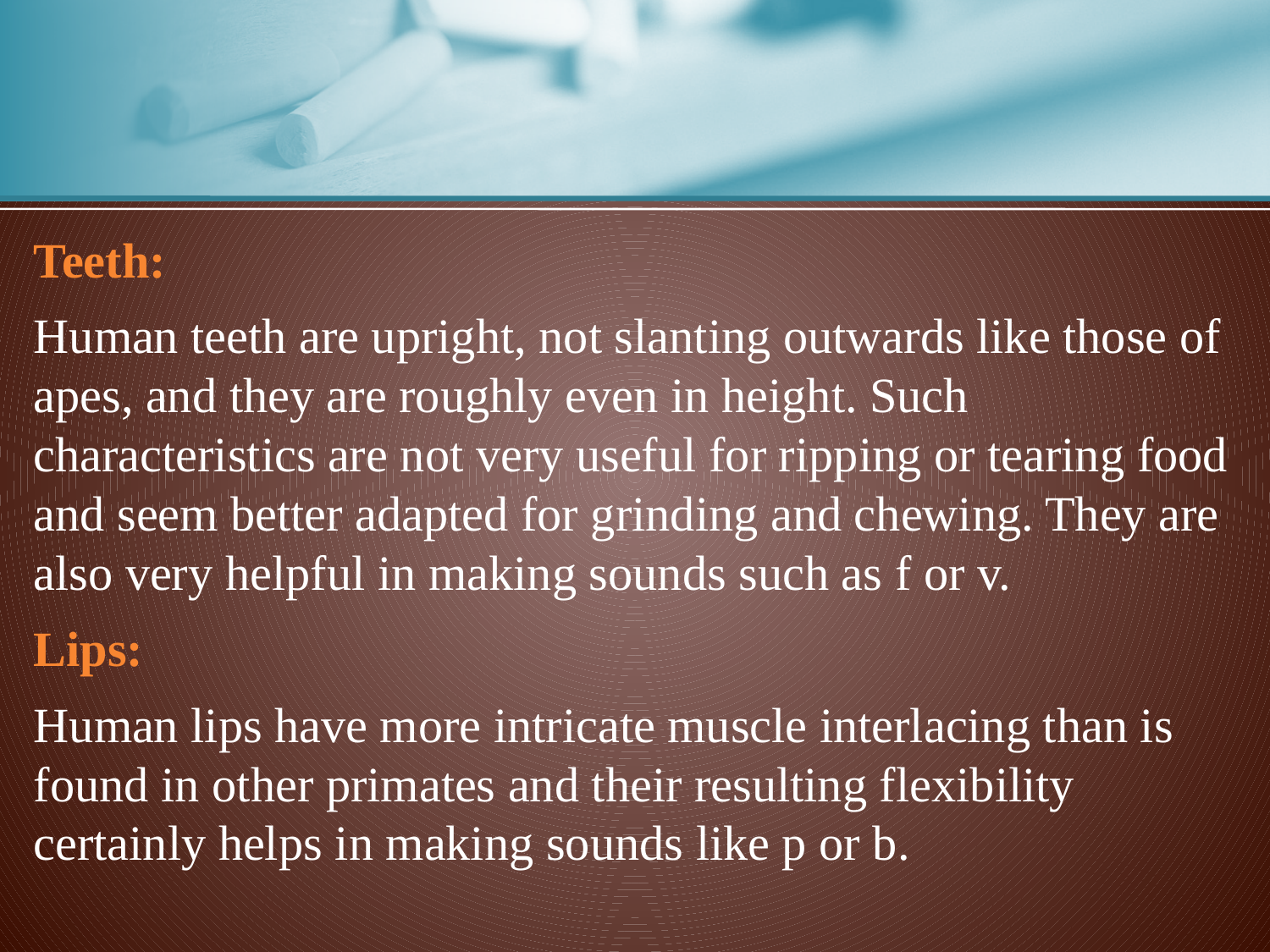

Teeth:
Human teeth are upright, not slanting outwards like those of apes, and they are roughly even in height. Such characteristics are not very useful for ripping or tearing food and seem better adapted for grinding and chewing. They are also very helpful in making sounds such as f or v.
Lips:
Human lips have more intricate muscle interlacing than is found in other primates and their resulting flexibility certainly helps in making sounds like p or b.